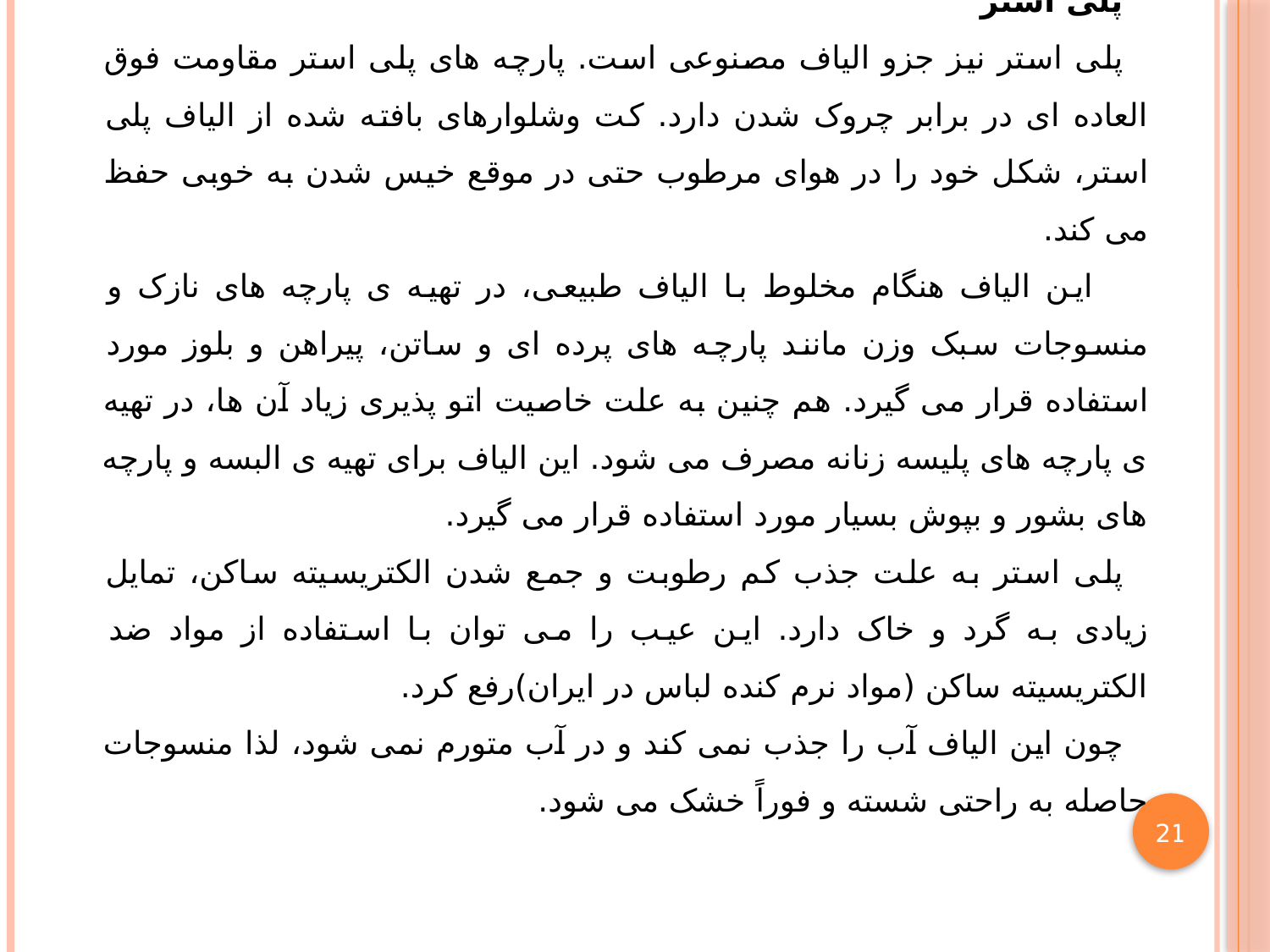

پلی استر
پلی استر نیز جزو الیاف مصنوعی است. پارچه های پلی استر مقاومت فوق العاده ای در برابر چروک شدن دارد. کت وشلوارهای بافته شده از الیاف پلی استر، شکل خود را در هوای مرطوب حتی در موقع خیس شدن به خوبی حفظ می کند.
  این الیاف هنگام مخلوط با الیاف طبیعی، در تهیه ی پارچه های نازک و منسوجات سبک وزن مانند پارچه های پرده ای و ساتن، پیراهن و بلوز مورد استفاده قرار می گیرد. هم چنین به علت خاصیت اتو پذیری زیاد آن ها، در تهیه ی پارچه های پلیسه زنانه مصرف می شود. این الیاف برای تهیه ی البسه و پارچه های بشور و بپوش بسیار مورد استفاده قرار می گیرد.
پلی استر به علت جذب کم رطوبت و جمع شدن الکتریسیته ساکن، تمایل زیادی به گرد و خاک دارد. این عیب را می توان با استفاده از مواد ضد الکتریسیته ساکن (مواد نرم کنده لباس در ایران)رفع کرد.
چون این الیاف آب را جذب نمی کند و در آب متورم نمی شود، لذا منسوجات حاصله به راحتی شسته و فوراً خشک می شود.
21